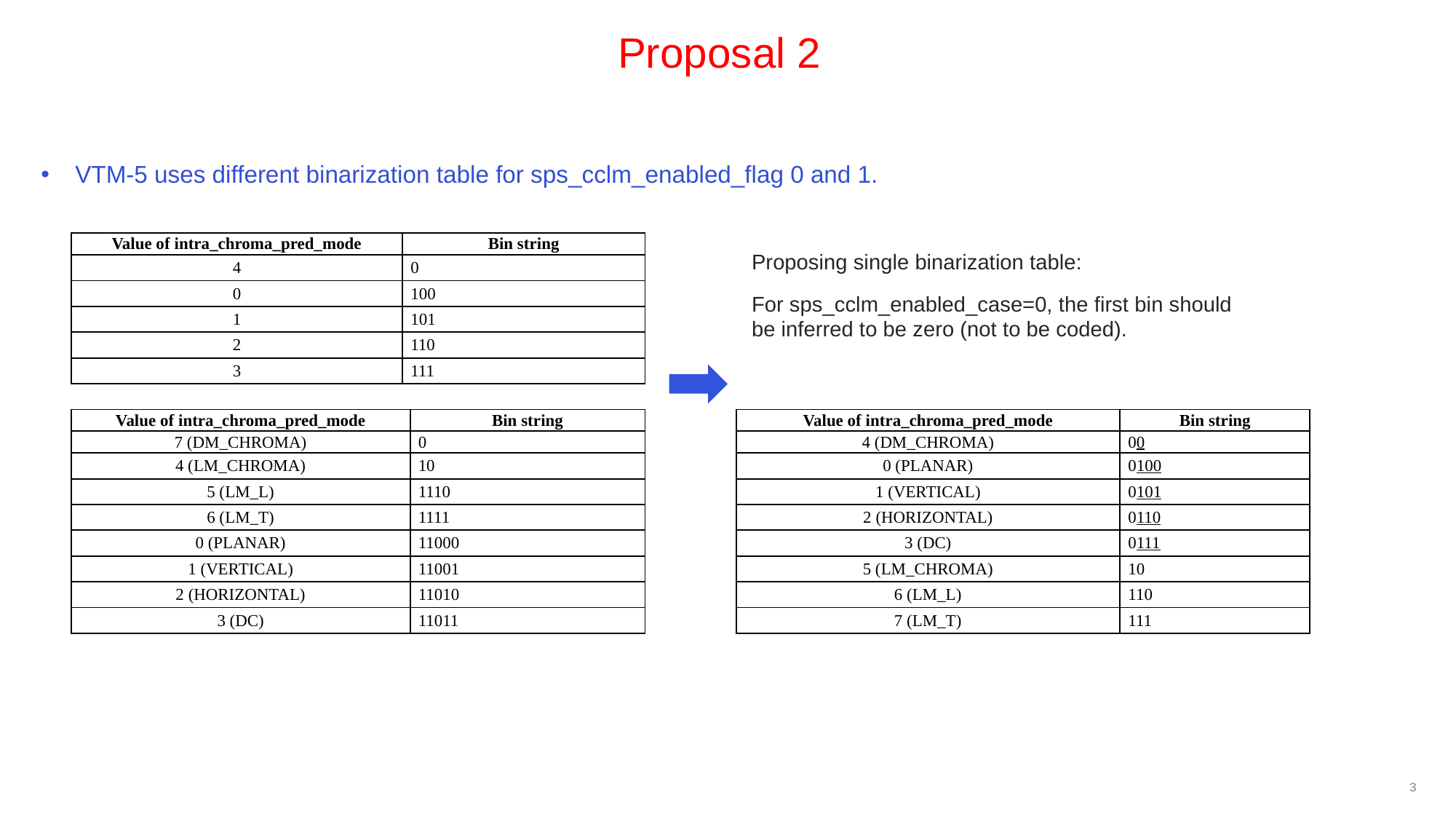

# Proposal 2
VTM-5 uses different binarization table for sps_cclm_enabled_flag 0 and 1.

| Value of intra\_chroma\_pred\_mode | Bin string |
| --- | --- |
| 4 | 0 |
| 0 | 100 |
| 1 | 101 |
| 2 | 110 |
| 3 | 111 |
Proposing single binarization table:
For sps_cclm_enabled_case=0, the first bin should be inferred to be zero (not to be coded).

| Value of intra\_chroma\_pred\_mode | Bin string |
| --- | --- |
| 7 (DM\_CHROMA) | 0 |
| 4 (LM\_CHROMA) | 10 |
| 5 (LM\_L) | 1110 |
| 6 (LM\_T) | 1111 |
| 0 (PLANAR) | 11000 |
| 1 (VERTICAL) | 11001 |
| 2 (HORIZONTAL) | 11010 |
| 3 (DC) | 11011 |
| Value of intra\_chroma\_pred\_mode | Bin string |
| --- | --- |
| 4 (DM\_CHROMA) | 00 |
| 0 (PLANAR) | 0100 |
| 1 (VERTICAL) | 0101 |
| 2 (HORIZONTAL) | 0110 |
| 3 (DC) | 0111 |
| 5 (LM\_CHROMA) | 10 |
| 6 (LM\_L) | 110 |
| 7 (LM\_T) | 111 |